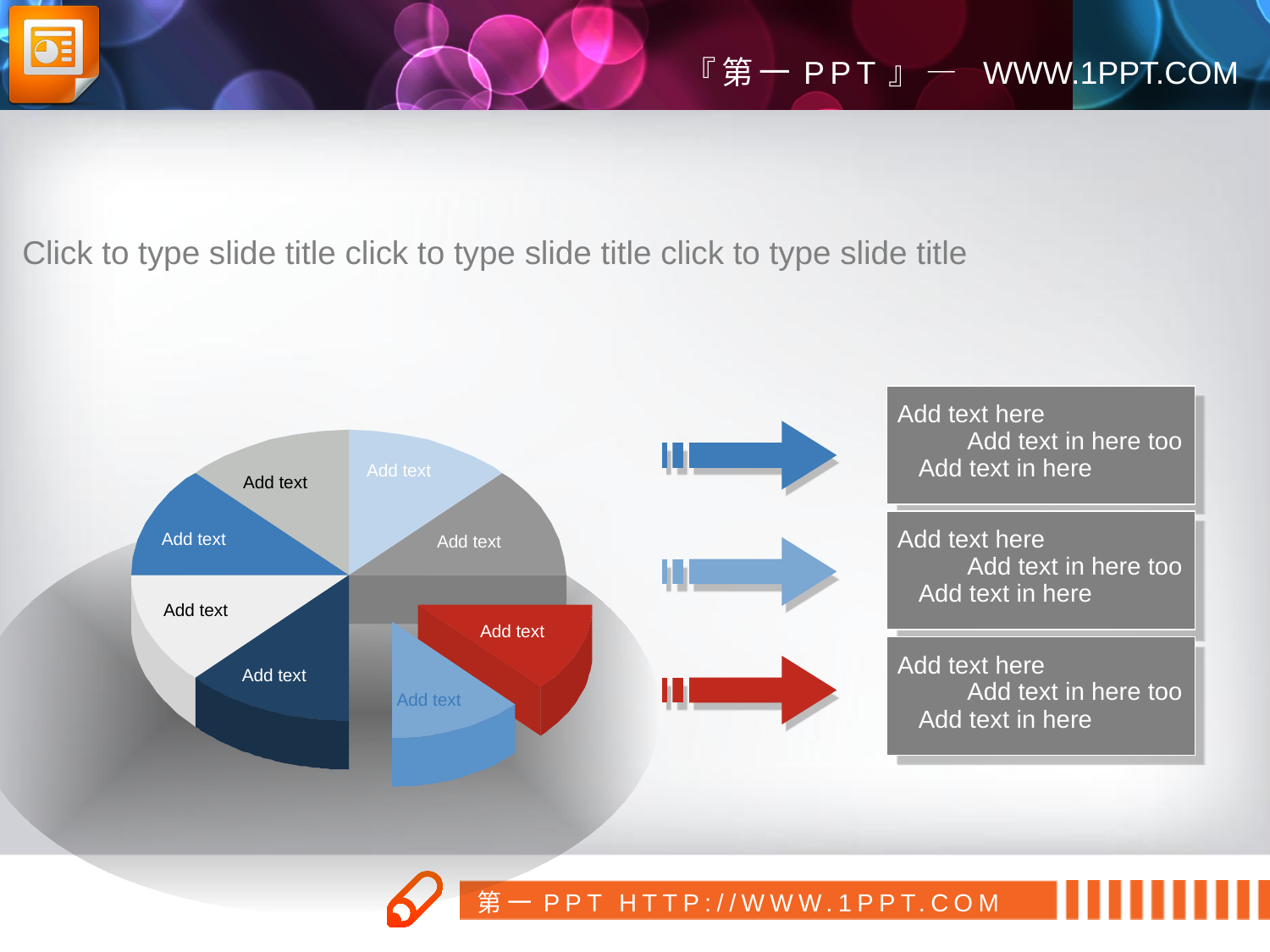

Click to type slide title click to type slide title click to type slide title

Add text here
          Add text in here too
   Add text in here

Add text

Add text

Add text

Add text

Add text

Add text

Add text

Add text

Add text here
          Add text in here too
   Add text in here

Add text here
          Add text in here too
   Add text in here